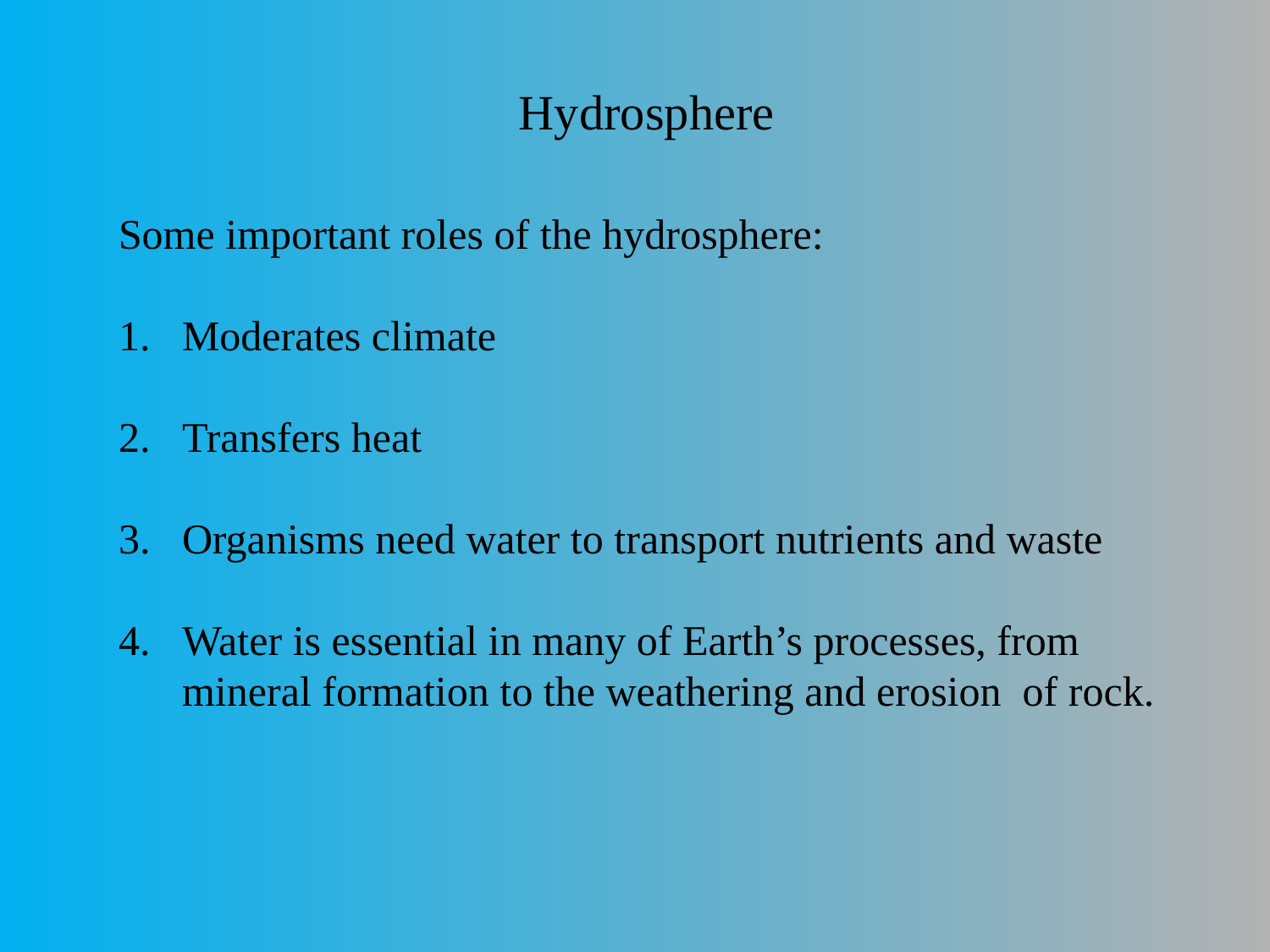

Hydrosphere

Some important roles of the hydrosphere:

Moderates climate

Transfers heat

Organisms need water to transport nutrients and waste

Water is essential in many of Earth’s processes, from mineral formation to the weathering and erosion  of rock.